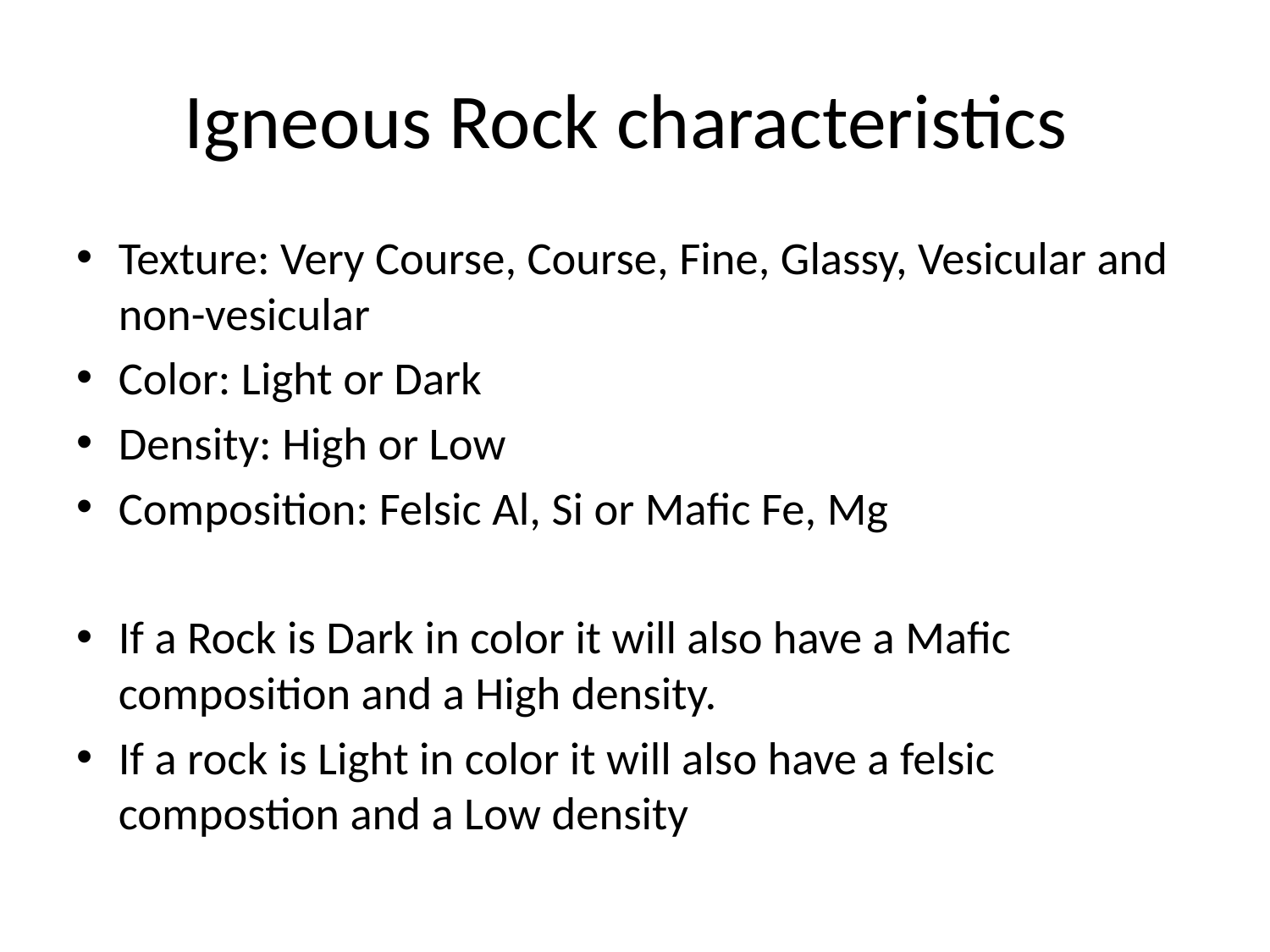

# Igneous Rock characteristics
Texture: Very Course, Course, Fine, Glassy, Vesicular and non-vesicular
Color: Light or Dark
Density: High or Low
Composition: Felsic Al, Si or Mafic Fe, Mg

If a Rock is Dark in color it will also have a Mafic composition and a High density.
If a rock is Light in color it will also have a felsic compostion and a Low density